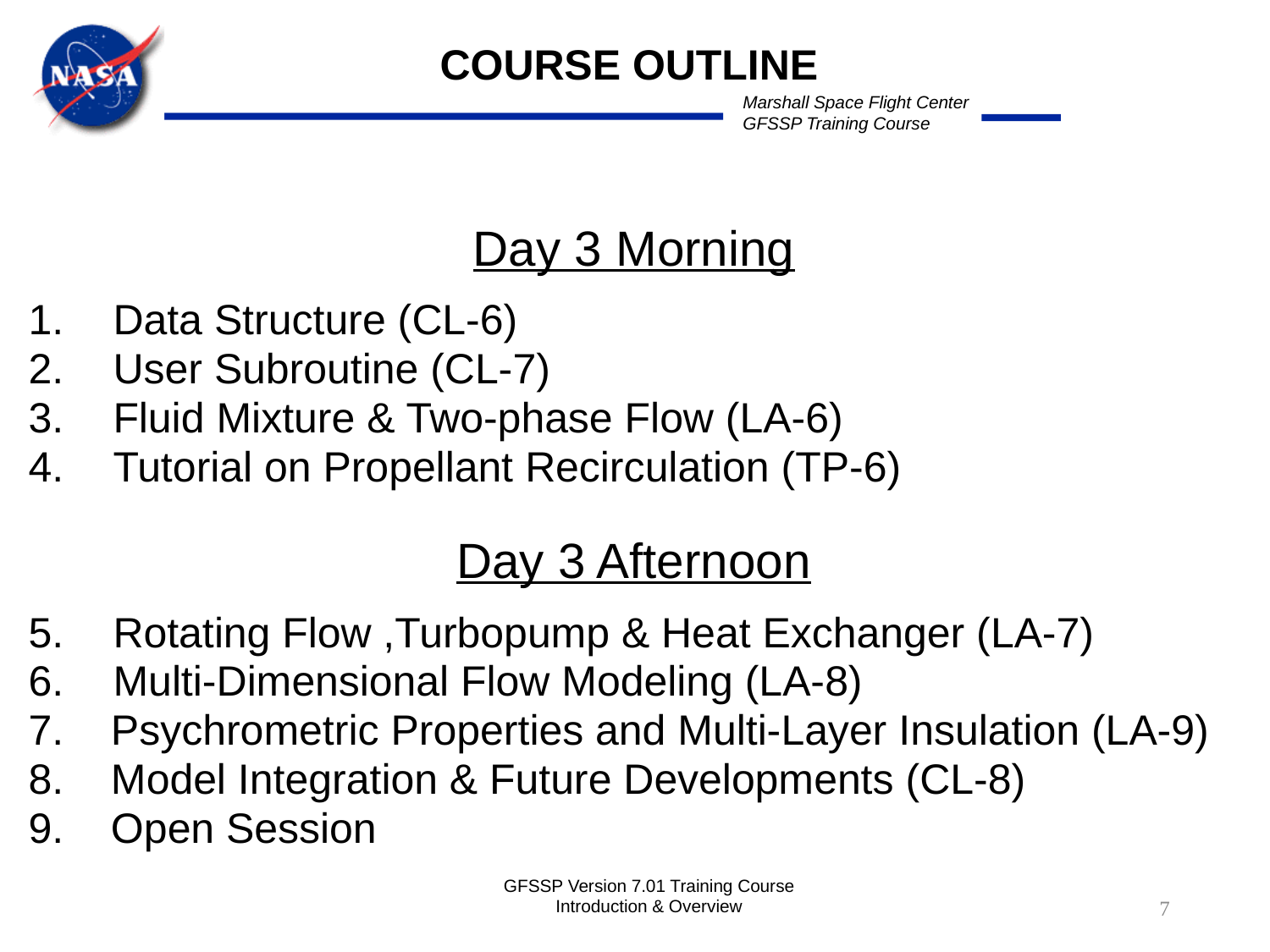

COURSE OUTLINE
Day 3 Morning

Data Structure (CL-6)
User Subroutine (CL-7)
Fluid Mixture & Two-phase Flow (LA-6)
Tutorial on Propellant Recirculation (TP-6)
Day 3 Afternoon

Rotating Flow ,Turbopump & Heat Exchanger (LA-7)
Multi-Dimensional Flow Modeling (LA-8)
7.    Psychrometric Properties and Multi-Layer Insulation (LA-9)
8.    Model Integration & Future Developments (CL-8)
9.    Open Session

GFSSP Version 7.01 Training Course Introduction & Overview
7